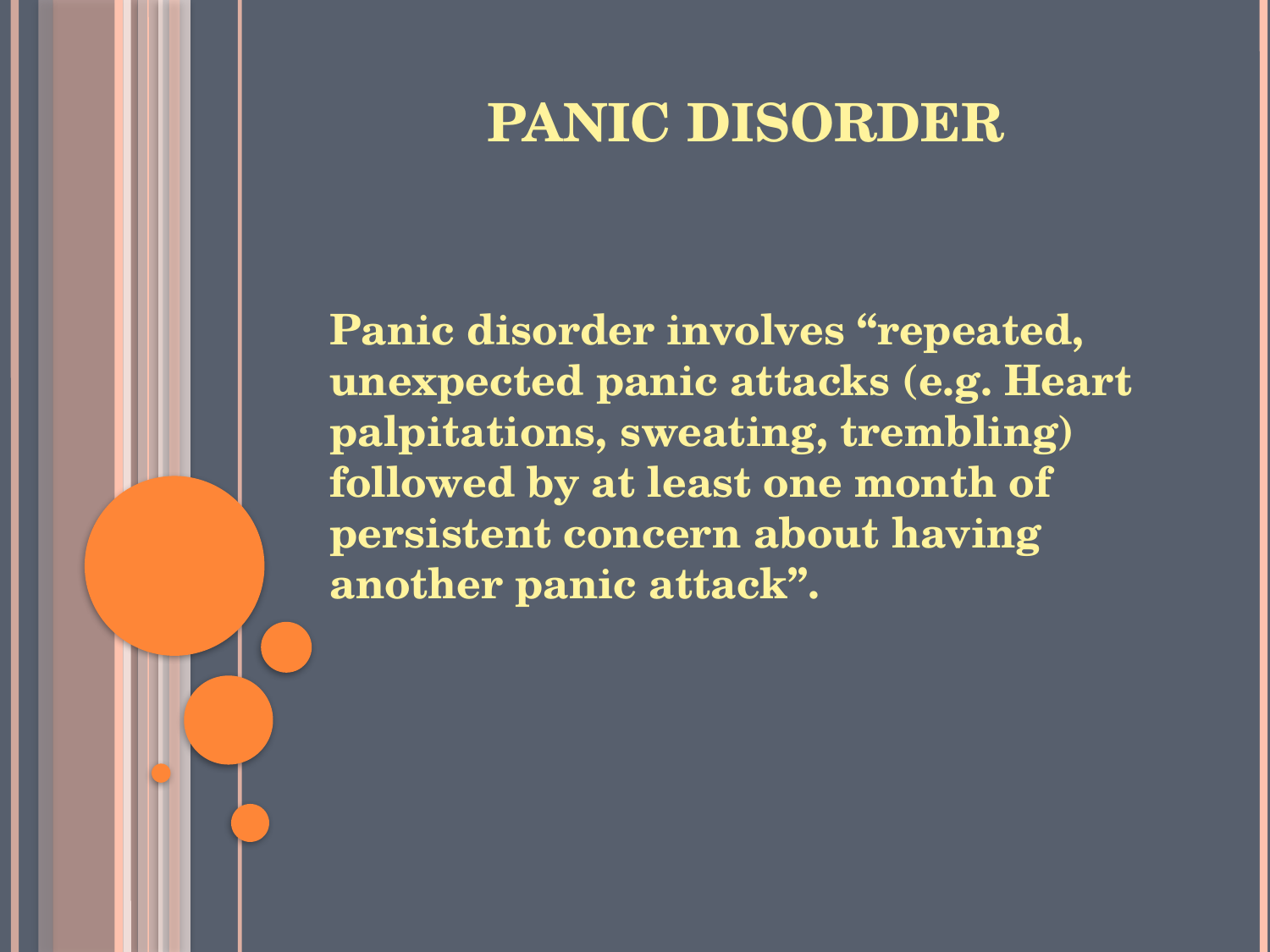

# Panic Disorder
Panic disorder involves “repeated, unexpected panic attacks (e.g. Heart palpitations, sweating, trembling) followed by at least one month of persistent concern about having another panic attack”.